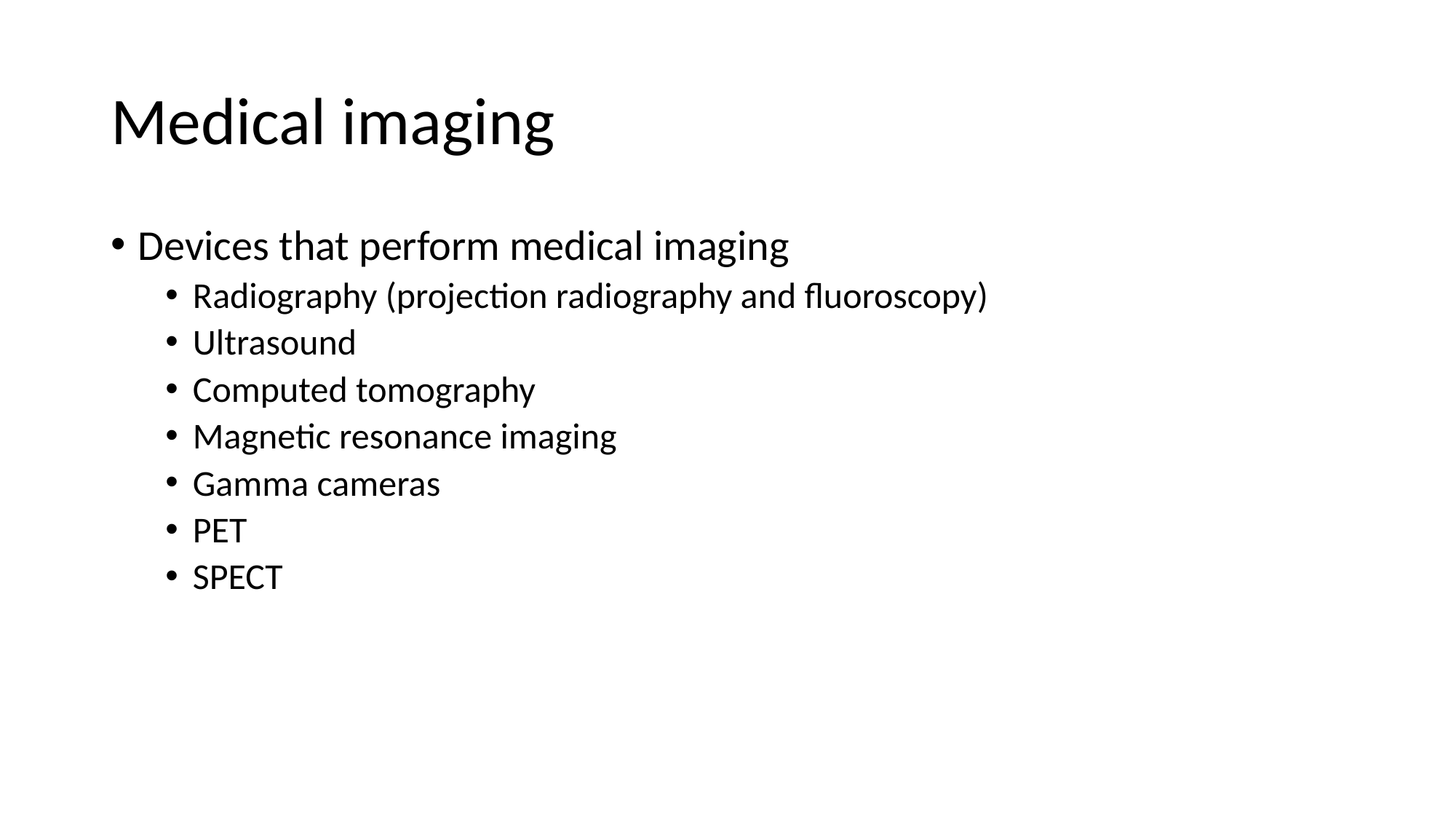

# Medical imaging
Devices that perform medical imaging
Radiography (projection radiography and fluoroscopy)
Ultrasound
Computed tomography
Magnetic resonance imaging
Gamma cameras
PET
SPECT